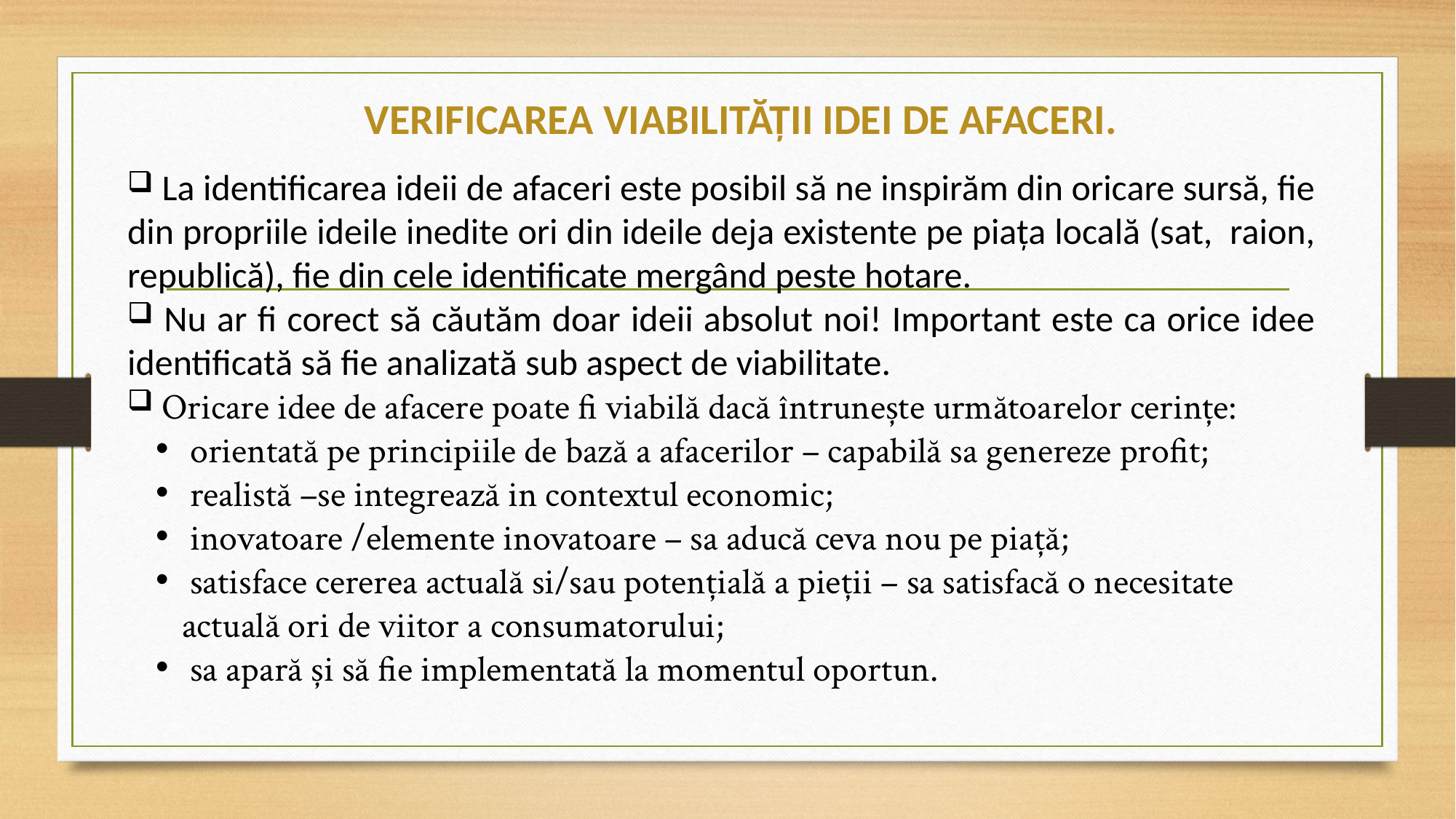

VERIFICAREA VIABILITĂȚII IDEI DE AFACERI.
 La identificarea ideii de afaceri este posibil să ne inspirăm din oricare sursă, fie din propriile ideile inedite ori din ideile deja existente pe piața locală (sat,  raion, republică), fie din cele identificate mergând peste hotare.
 Nu ar fi corect să căutăm doar ideii absolut noi! Important este ca orice idee identificată să fie analizată sub aspect de viabilitate.
 Oricare idee de afacere poate fi viabilă dacă întrunește următoarelor cerințe:
 orientată pe principiile de bază a afacerilor – capabilă sa genereze profit;
 realistă –se integrează in contextul economic;
 inovatoare /elemente inovatoare – sa aducă ceva nou pe piață;
 satisface cererea actuală si/sau potențială a pieţii – sa satisfacă o necesitate actuală ori de viitor a consumatorului;
 sa apară și să fie implementată la momentul oportun.